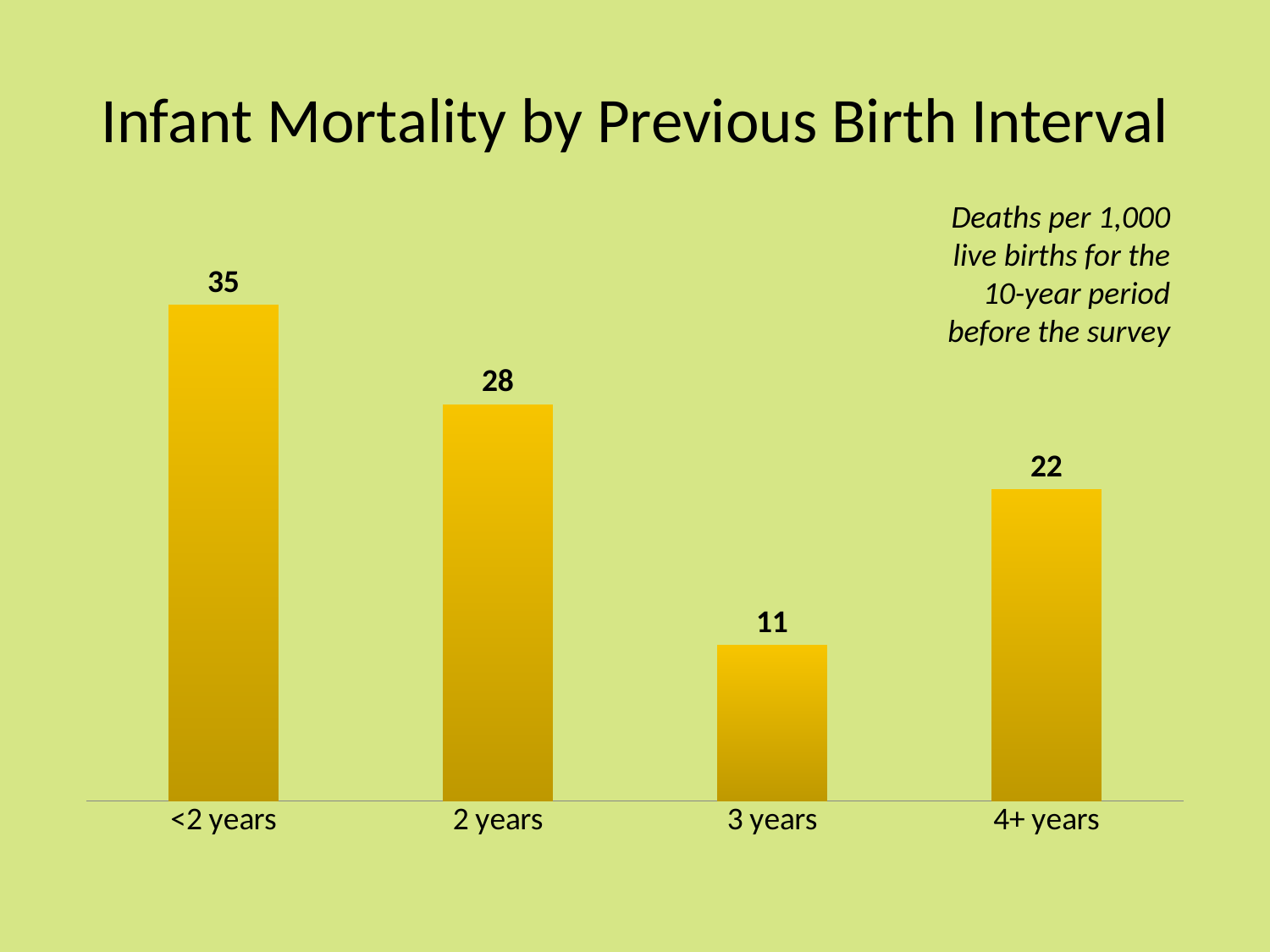

# Infant Mortality by Previous Birth Interval
Deaths per 1,000 live births for the 10-year period before the survey

### Chart

| Category | Series 1 |
|---|---|
| <2 years | 35.0 |
| 2 years | 28.0 |
| 3 years | 11.0 |
| 4+ years | 22.0 |